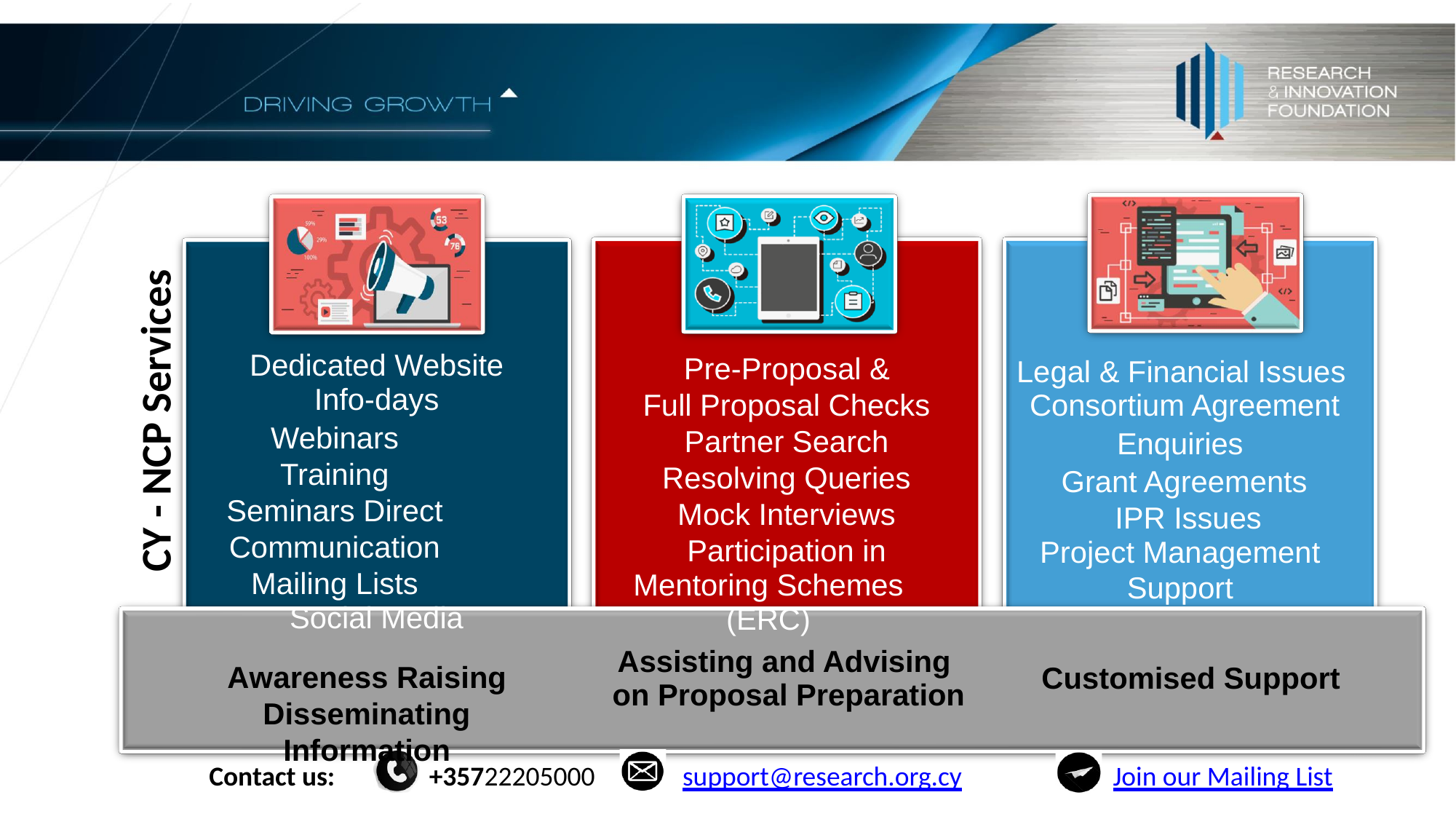

Dedicated Website
Info-days
Webinars Training Seminars Direct Communication Mailing Lists
Social Media
Awareness Raising Disseminating Information
Pre-Proposal &
Full Proposal Checks Partner Search Resolving Queries Mock Interviews Participation in
Mentoring Schemes (ERC)
Legal & Financial Issues
Consortium Agreement
Enquiries
Grant Agreements IPR Issues
Project Management
Support
CY - NCP Services

Assisting and Advising
on Proposal Preparation
Customised Support

Contact us:
+35722205000
support@research.org.cy
Join our Mailing List